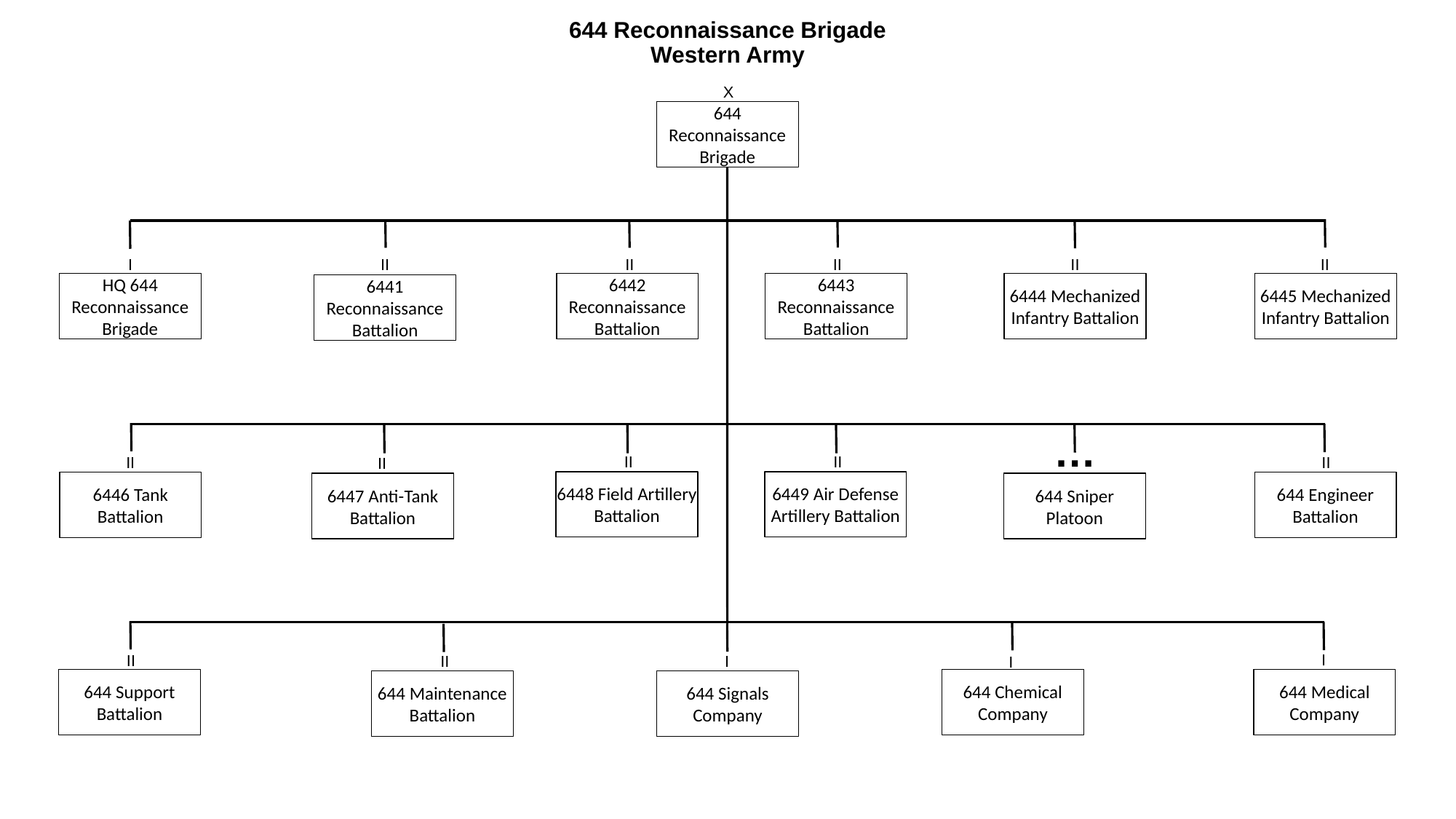

# 644 Reconnaissance Brigade Western Army
X
644 Reconnaissance Brigade
I
II
II
II
II
II
HQ 644 Reconnaissance Brigade
6442 Reconnaissance Battalion
6443 Reconnaissance Battalion
6444 Mechanized Infantry Battalion
6445 Mechanized Infantry Battalion
6441 Reconnaissance Battalion
…
II
II
II
II
II
6448 Field Artillery Battalion
6449 Air Defense Artillery Battalion
6446 Tank Battalion
644 Engineer Battalion
6447 Anti-Tank
Battalion
644 Sniper
Platoon
I
II
II
I
I
644 Support
Battalion
644 Chemical
Company
644 Medical
Company
644 Signals Company
644 Maintenance
Battalion